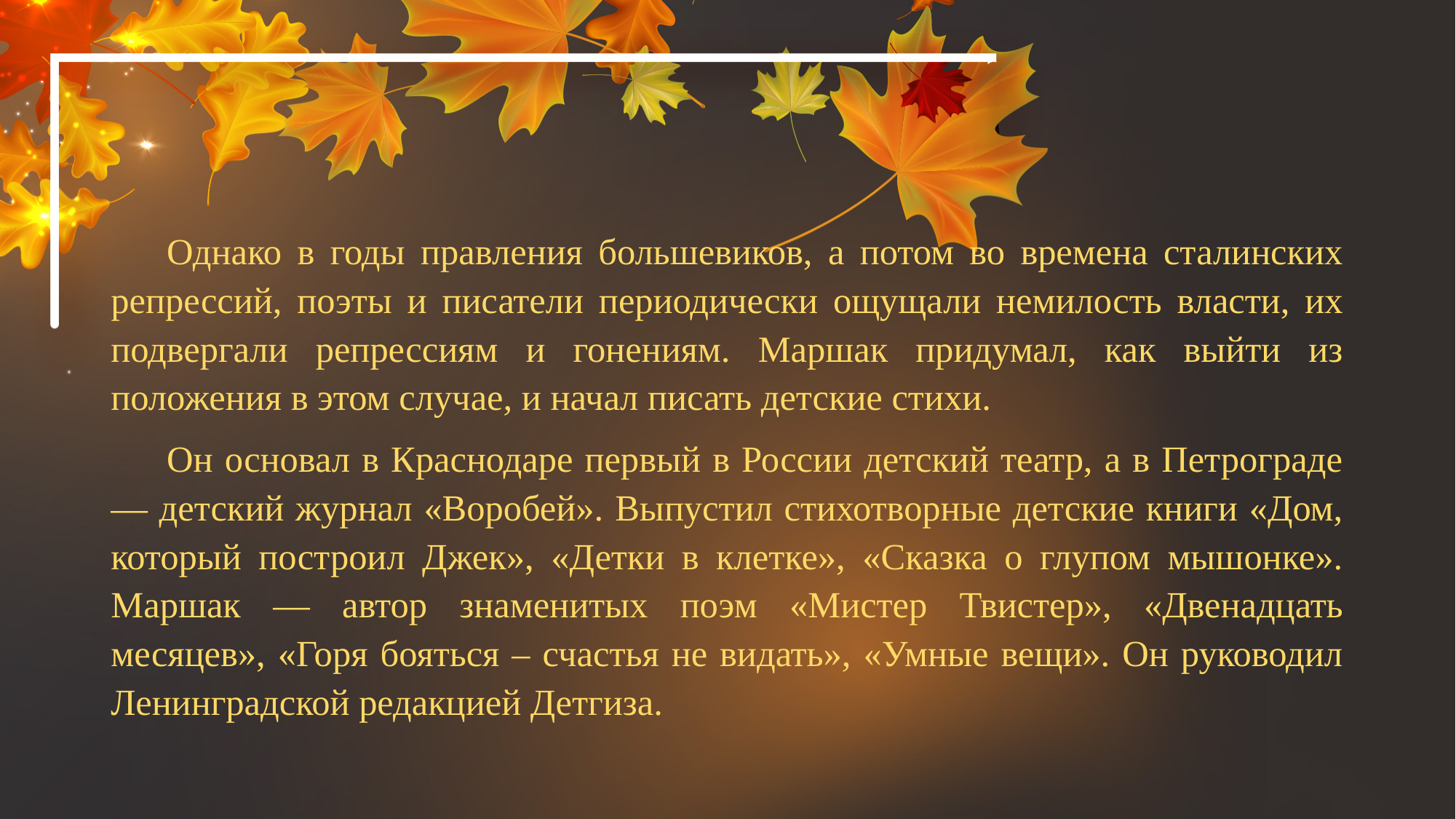

Однако в годы правления большевиков, а потом во времена сталинских репрессий, поэты и писатели периодически ощущали немилость власти, их подвергали репрессиям и гонениям. Маршак придумал, как выйти из положения в этом случае, и начал писать детские стихи.
Он основал в Краснодаре первый в России детский театр, а в Петрограде — детский журнал «Воробей». Выпустил стихотворные детские книги «Дом, который построил Джек», «Детки в клетке», «Сказка о глупом мышонке». Маршак — автор знаменитых поэм «Мистер Твистер», «Двенадцать месяцев», «Горя бояться – счастья не видать», «Умные вещи». Он руководил Ленинградской редакцией Детгиза.